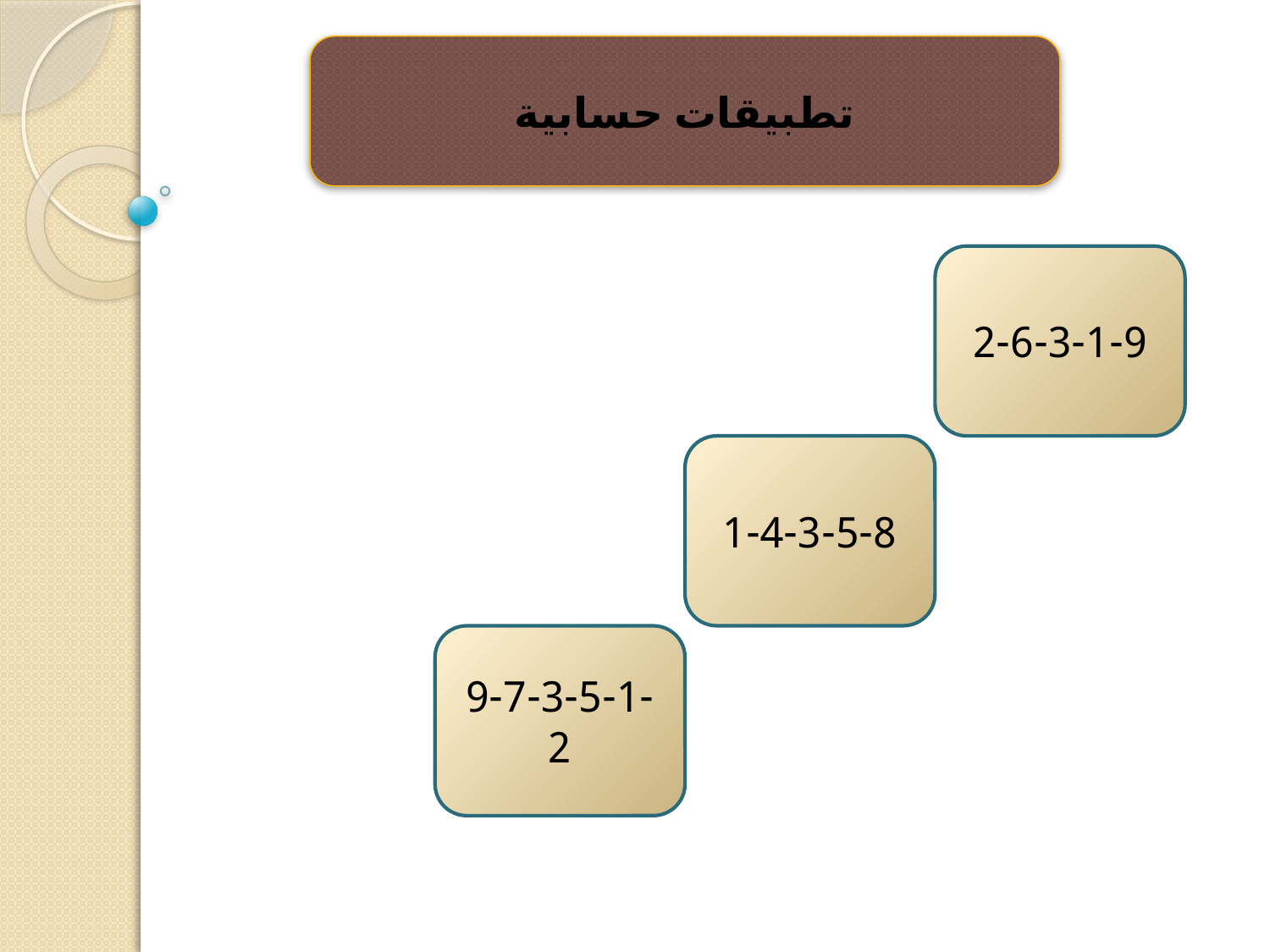

تطبيقات حسابية
2-6-3-1-9
1-4-3-5-8
9-7-3-5-1-2
3
4
4